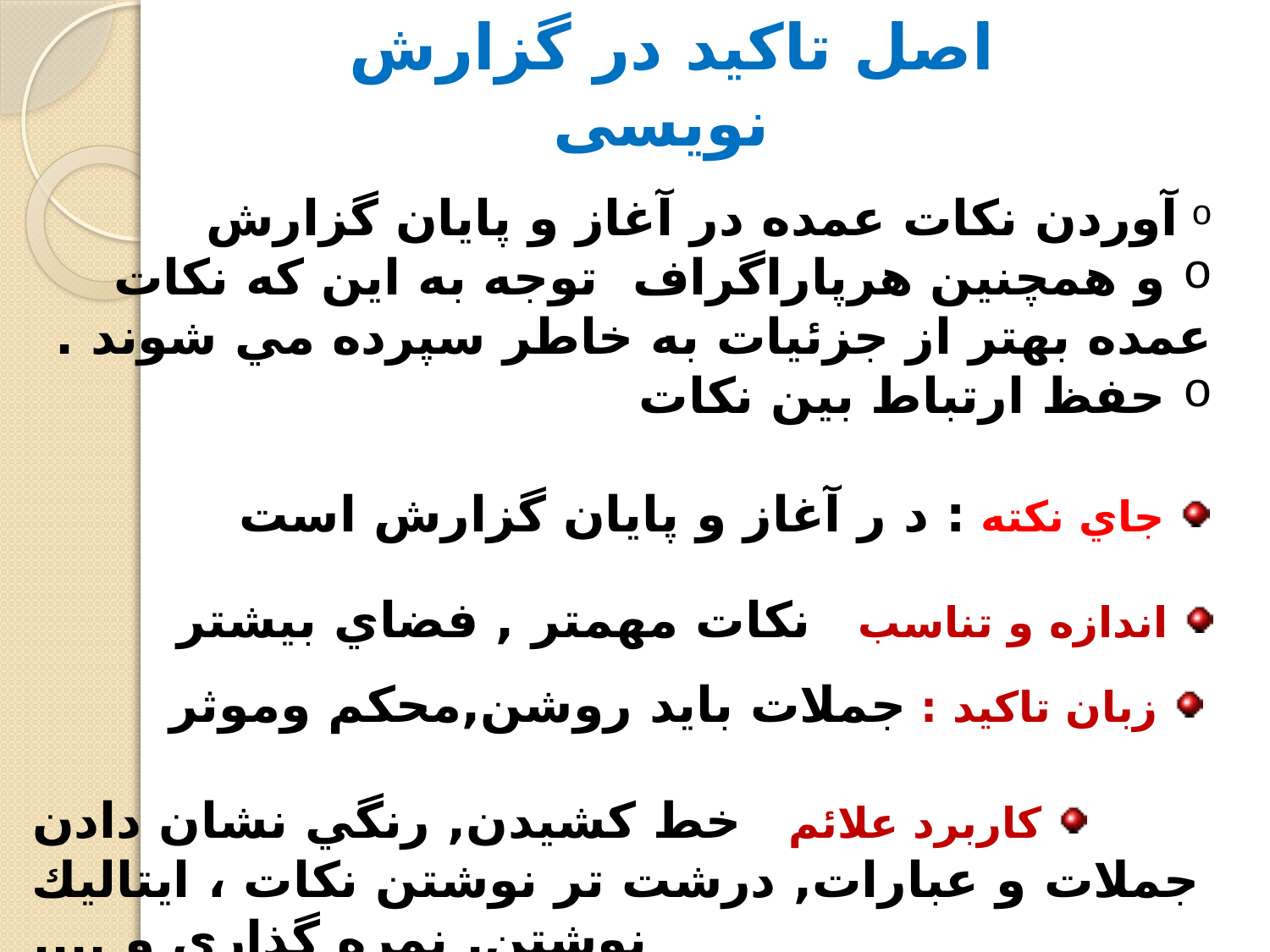

اصل تاكيد در گزارش نویسی
 آوردن نكات عمده در آغاز و پايان گزارش
 و همچنين هرپاراگراف  توجه به اين كه نكات عمده بهتر از جزئيات به خاطر سپرده مي شوند .
 حفظ ارتباط بين نكات
 جاي نكته : د ر آغاز و پايان گزارش است

 اندازه و تناسب : نكات مهمتر , فضاي بيشتر
 زبان تاكيد : جملات بايد روشن,محكم وموثر
 كاربرد علائم : خط كشيدن, رنگي نشان دادن جملات و عبارات, درشت تر نوشتن نكات ، ايتاليك نوشتن, نمره گذاري و ....